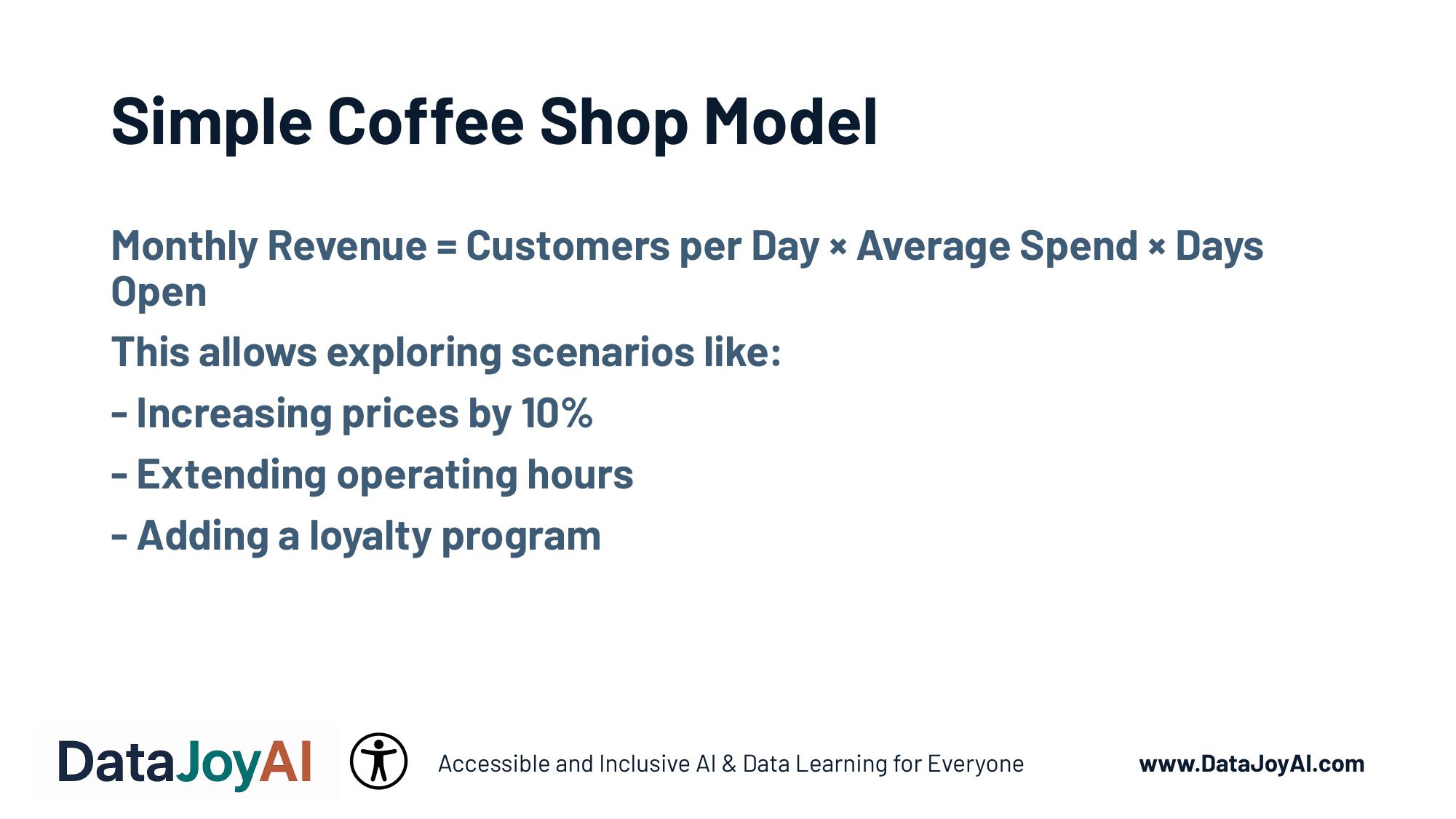

# Simple Coffee Shop Model
Monthly Revenue = Customers per Day × Average Spend × Days Open
This allows exploring scenarios like:
- Increasing prices by 10%
- Extending operating hours
- Adding a loyalty program